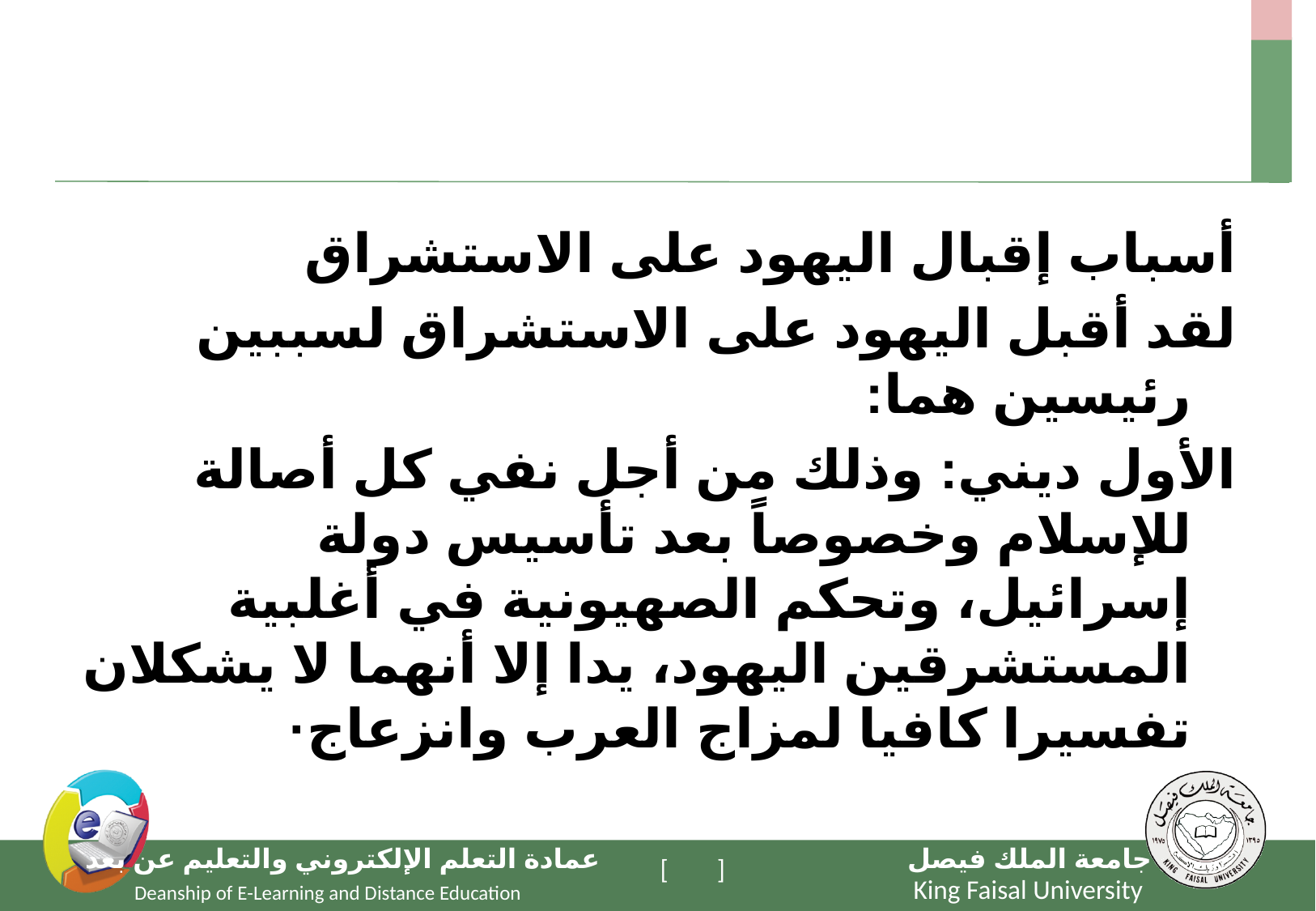

#
أسباب إقبال اليهود على الاستشراق
لقد أقبل اليهود على الاستشراق لسببين رئيسين هما:
الأول ديني: وذلك من أجل نفي كل أصالة للإسلام وخصوصاً بعد تأسيس دولة إسرائيل، وتحكم الصهيونية في أغلبية المستشرقين اليهود، يدا إلا أنهما لا يشكلان تفسيرا كافيا لمزاج العرب وانزعاج·